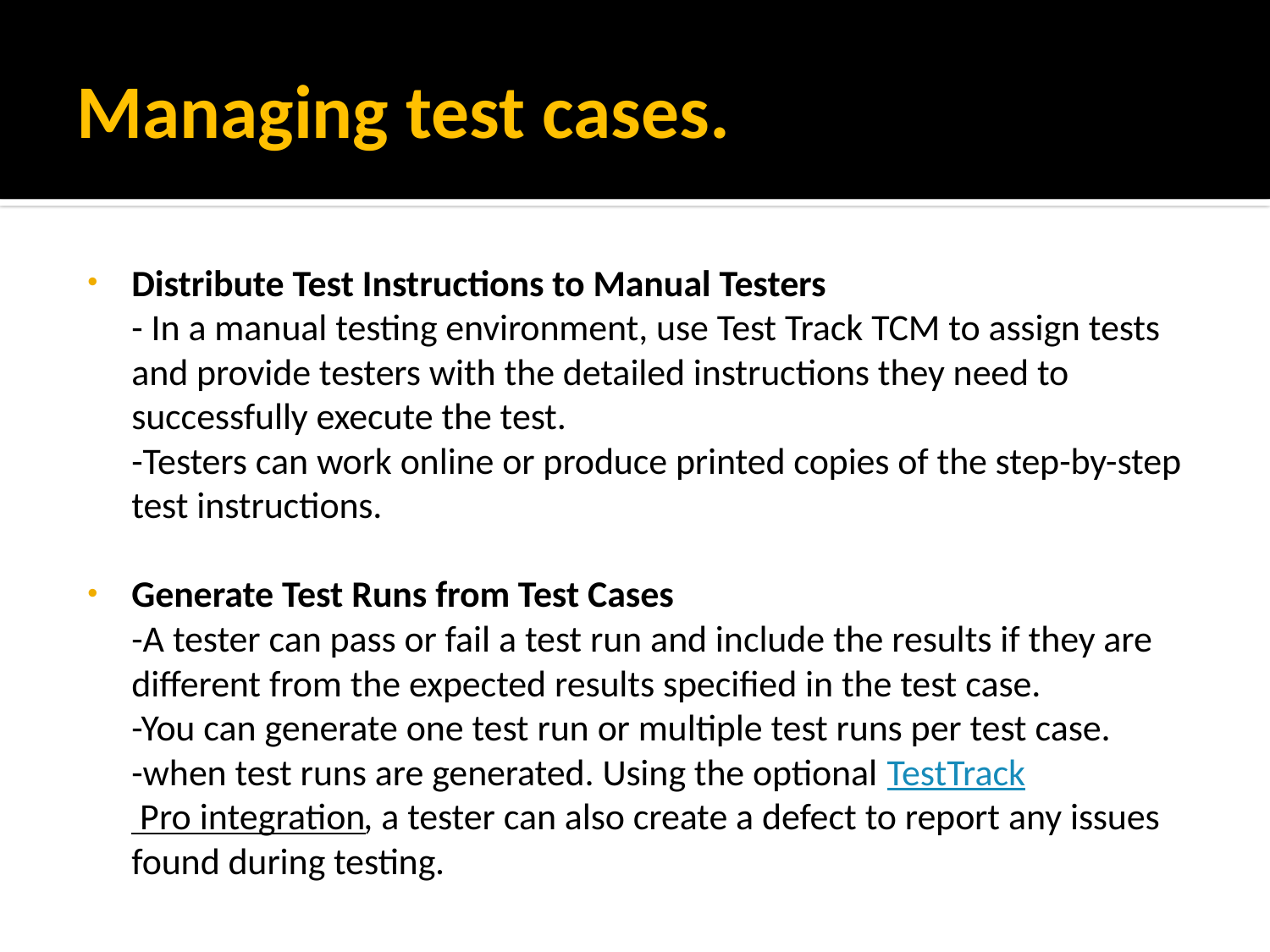

# Managing test cases.
Distribute Test Instructions to Manual Testers
	- In a manual testing environment, use Test Track TCM to assign tests and provide testers with the detailed instructions they need to successfully execute the test.
	-Testers can work online or produce printed copies of the step-by-step test instructions.

Generate Test Runs from Test Cases
	-A tester can pass or fail a test run and include the results if they are different from the expected results specified in the test case.
	-You can generate one test run or multiple test runs per test case.
	-when test runs are generated. Using the optional TestTrack Pro integration, a tester can also create a defect to report any issues found during testing.